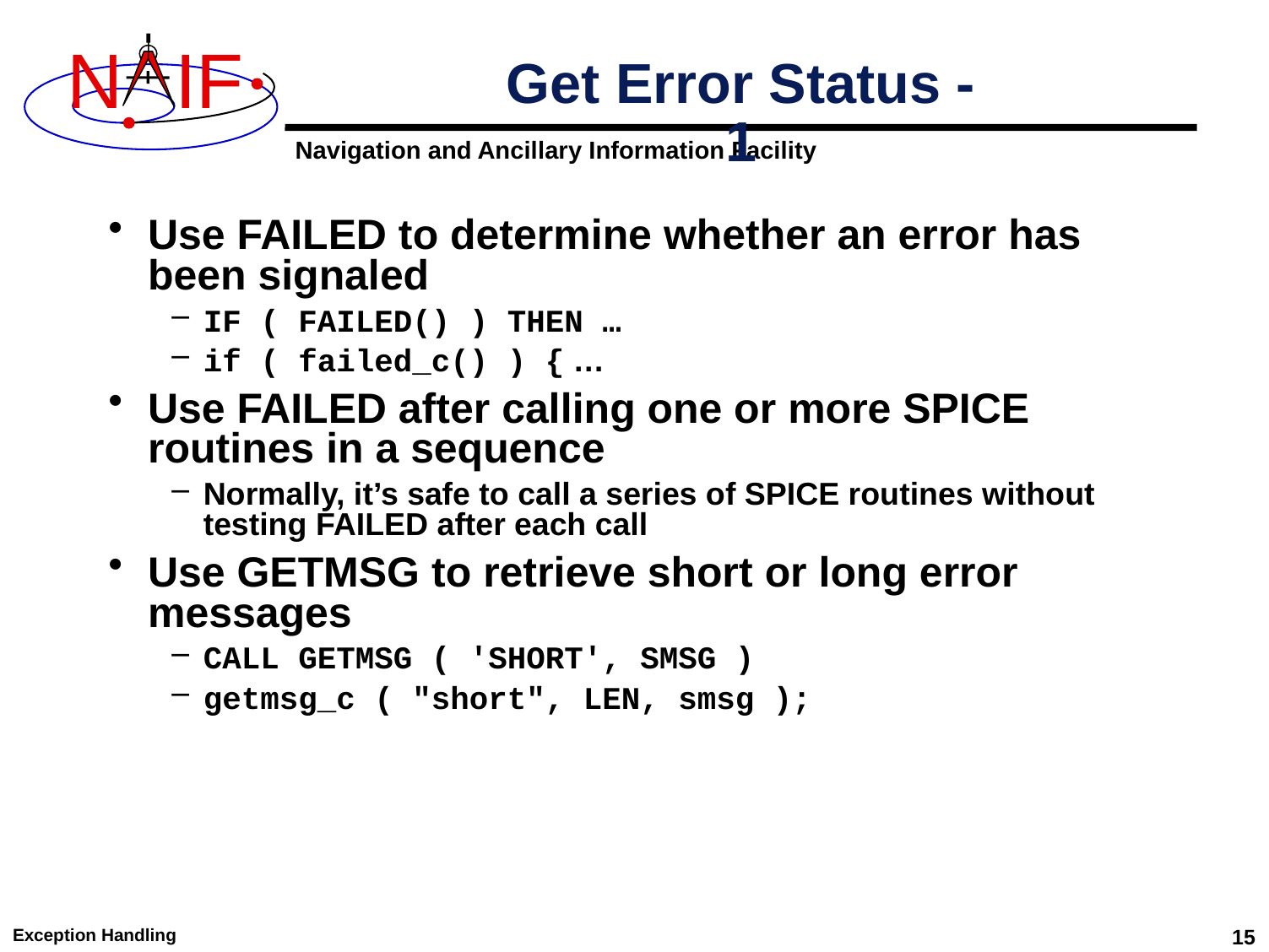

# Get Error Status - 1
Use FAILED to determine whether an error has been signaled
IF ( FAILED() ) THEN …
if ( failed_c() ) { …
Use FAILED after calling one or more SPICE routines in a sequence
Normally, it’s safe to call a series of SPICE routines without testing FAILED after each call
Use GETMSG to retrieve short or long error messages
CALL GETMSG ( 'SHORT', SMSG )
getmsg_c ( "short", LEN, smsg );
Exception Handling
15